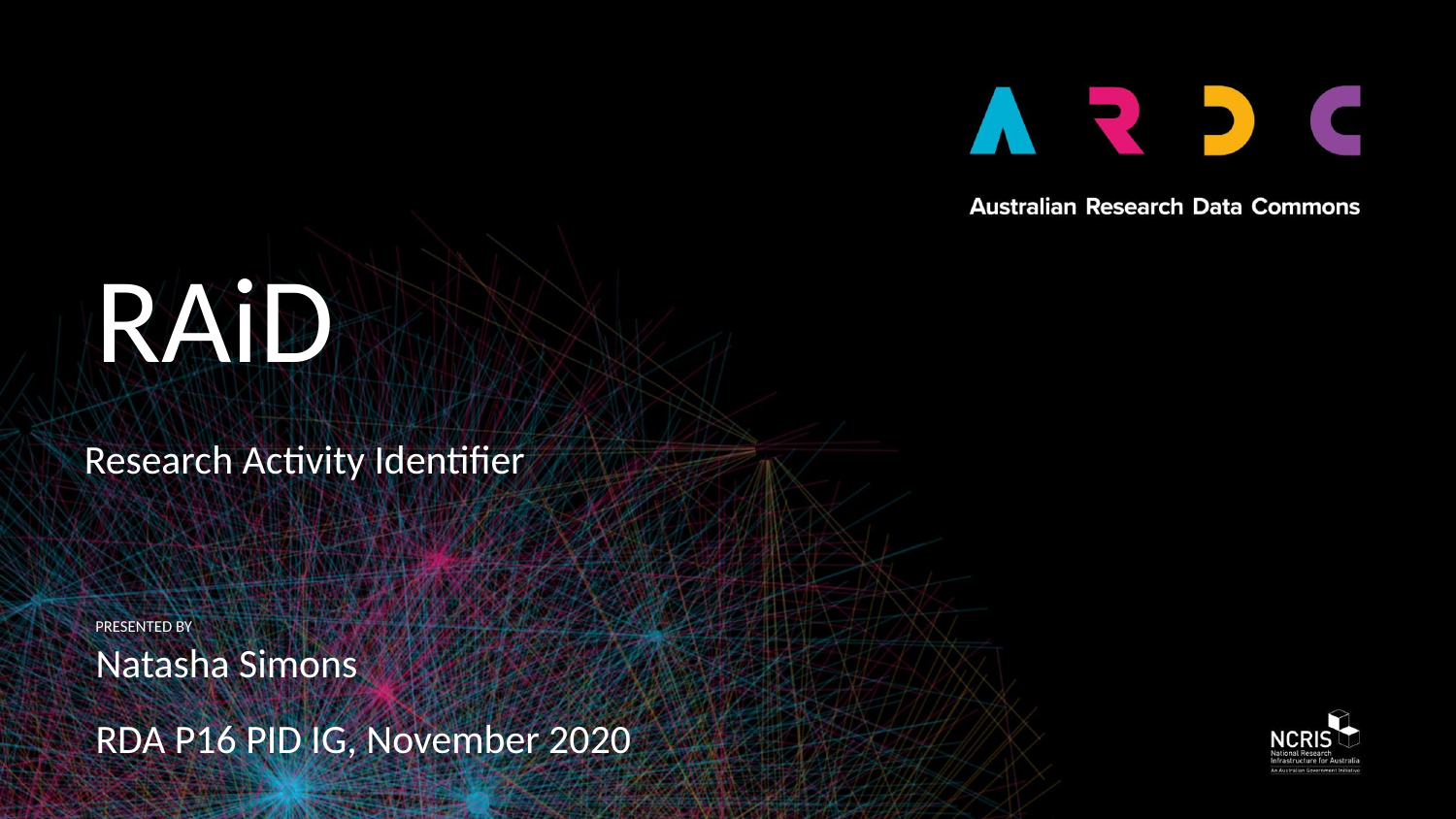

# RAiD
Research Activity Identifier

Natasha Simons
RDA P16 PID IG, November 2020